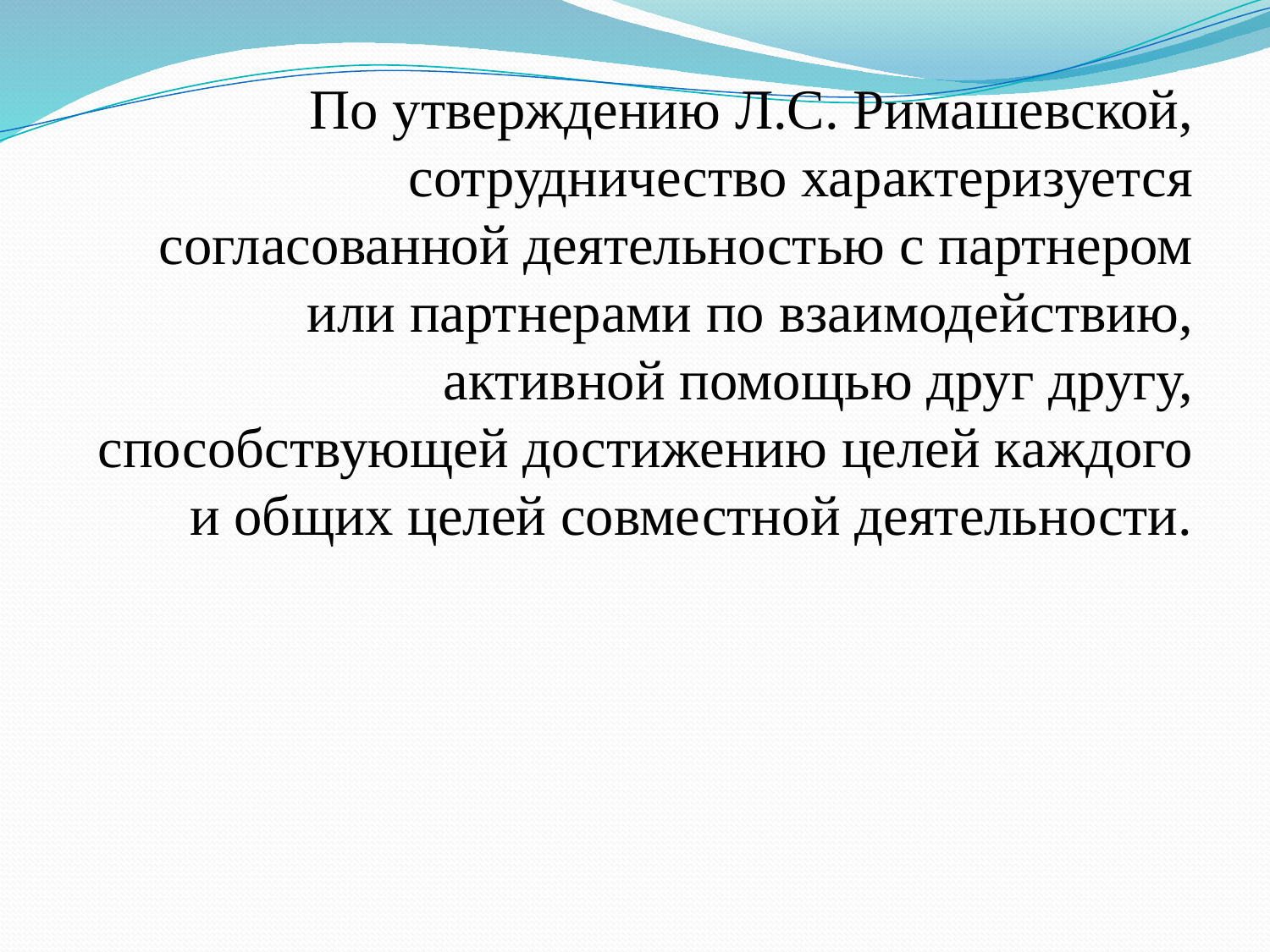

По утверждению Л.С. Римашевской, сотрудничество характеризуется согласованной деятельностью с партнером или партнерами по взаимодействию, активной помощью друг другу, способствующей достижению целей каждого и общих целей совместной деятельности.